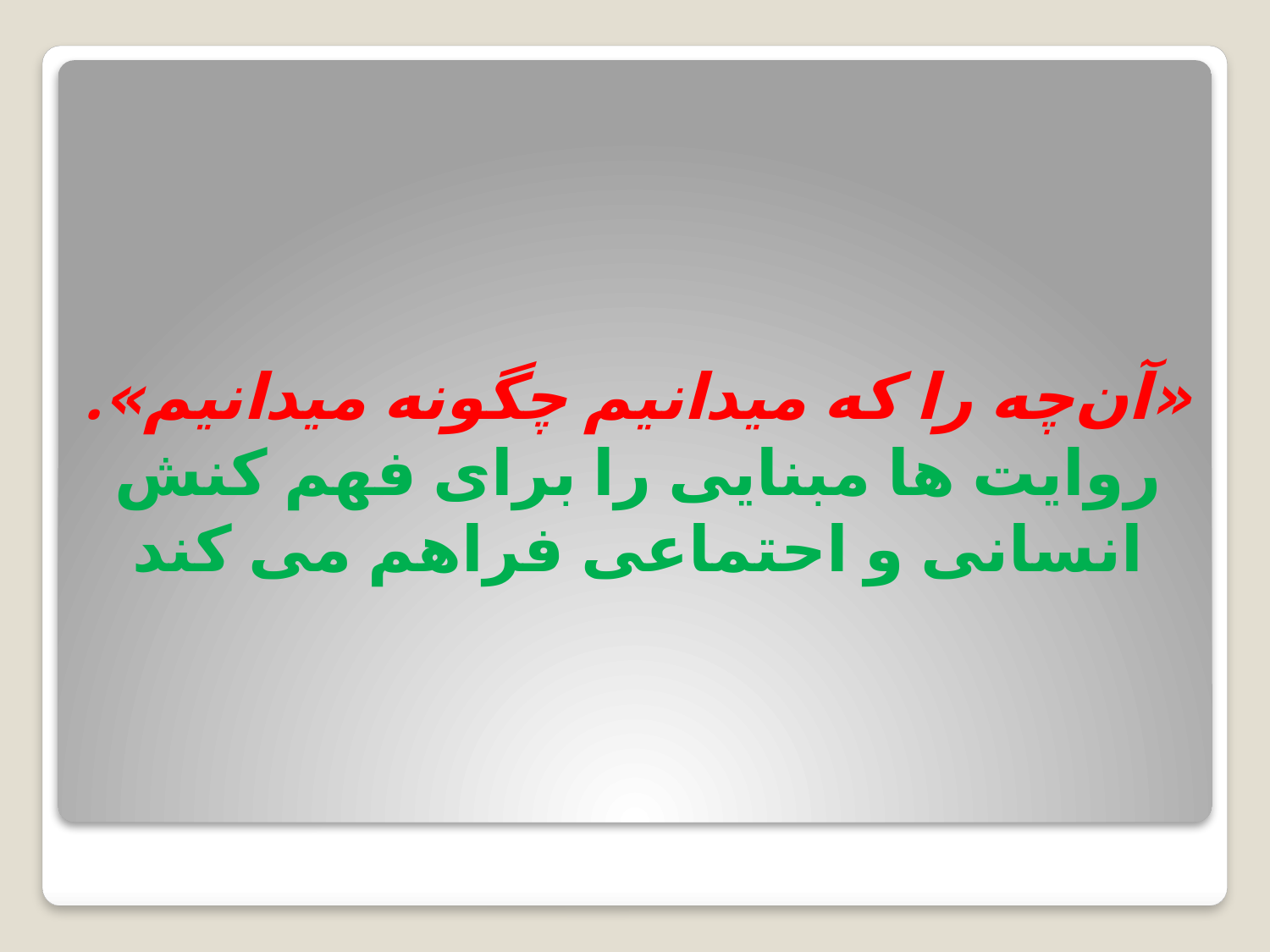

# «آن‌چه را که می­دانیم چگونه می­دانیم». روایت ها مبنایی را برای فهم کنش انسانی و احتماعی فراهم می کند